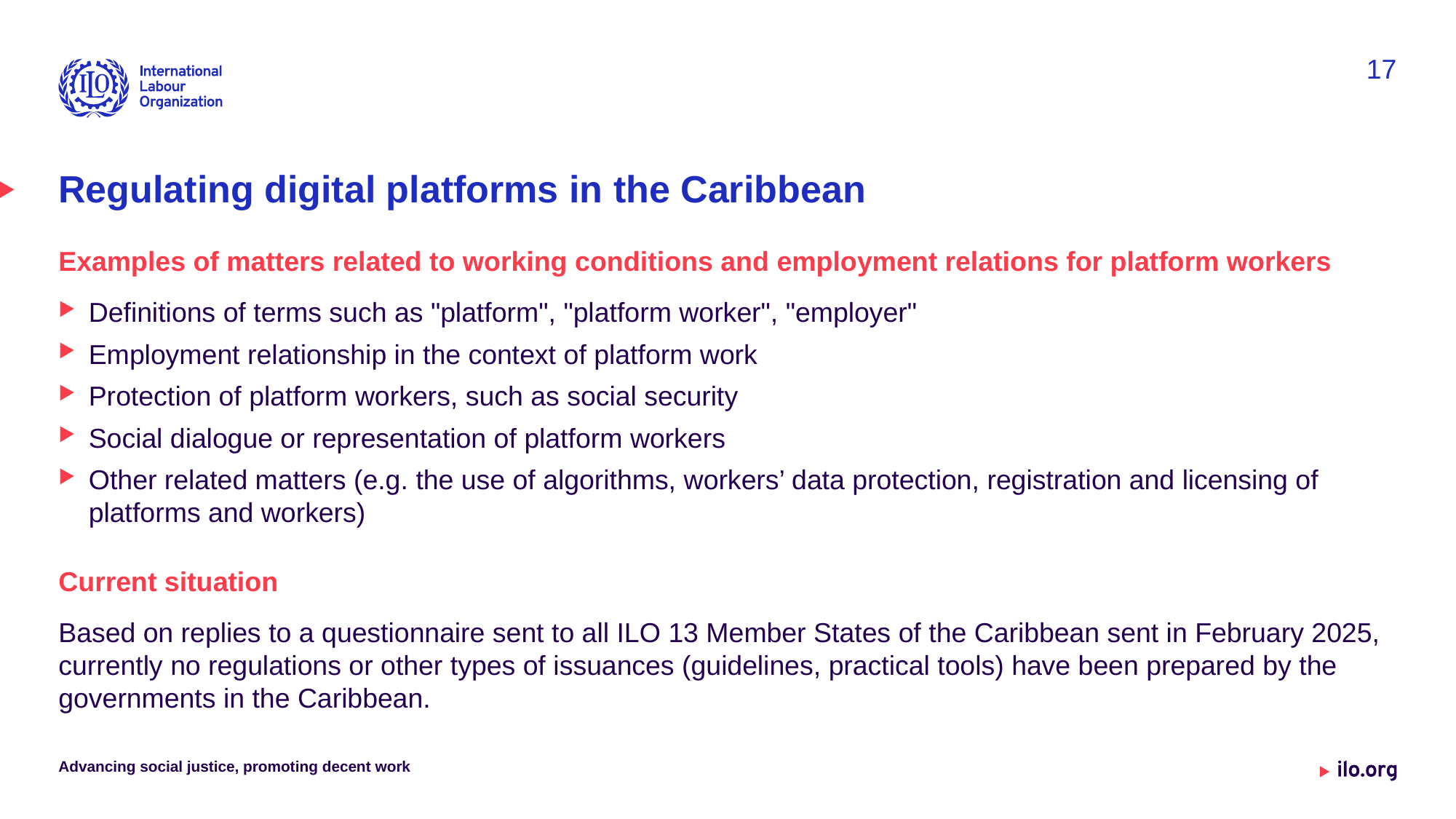

17
# Regulating digital platforms in the Caribbean
Examples of matters related to working conditions and employment relations for platform workers
Definitions of terms such as "platform", "platform worker", "employer"
Employment relationship in the context of platform work
Protection of platform workers, such as social security
Social dialogue or representation of platform workers
Other related matters (e.g. the use of algorithms, workers’ data protection, registration and licensing of platforms and workers)
Current situation
Based on replies to a questionnaire sent to all ILO 13 Member States of the Caribbean sent in February 2025, currently no regulations or other types of issuances (guidelines, practical tools) have been prepared by the governments in the Caribbean.
Advancing social justice, promoting decent work
Date: Monday / 01 / October / 2019